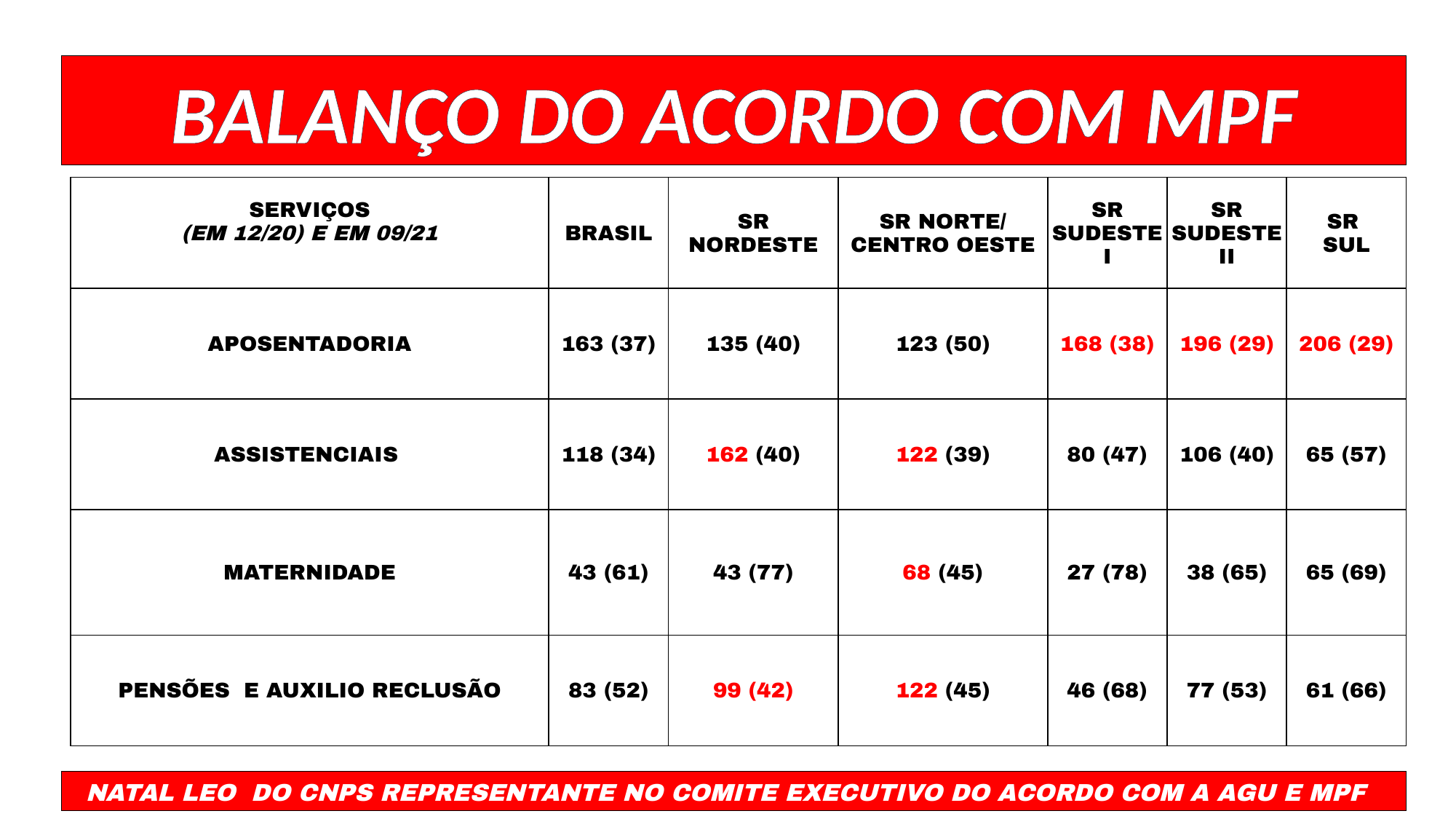

BALANÇO DO ACORDO COM MPF
| SERVIÇOS (EM 12/20) E EM 09/21 | BRASIL | SR NORDESTE | SR NORTE/ CENTRO OESTE | SR SUDESTEI | SR SUDESTE II | SR SUL |
| --- | --- | --- | --- | --- | --- | --- |
| APOSENTADORIA | 163 (37) | 135 (40) | 123 (50) | 168 (38) | 196 (29) | 206 (29) |
| ASSISTENCIAIS | 118 (34) | 162 (40) | 122 (39) | 80 (47) | 106 (40) | 65 (57) |
| MATERNIDADE | 43 (61) | 43 (77) | 68 (45) | 27 (78) | 38 (65) | 65 (69) |
| PENSÕES E AUXILIO RECLUSÃO | 83 (52) | 99 (42) | 122 (45) | 46 (68) | 77 (53) | 61 (66) |
NATAL LEO  DO CNPS REPRESENTANTE NO COMITE EXECUTIVO DO ACORDO COM A AGU E MPF